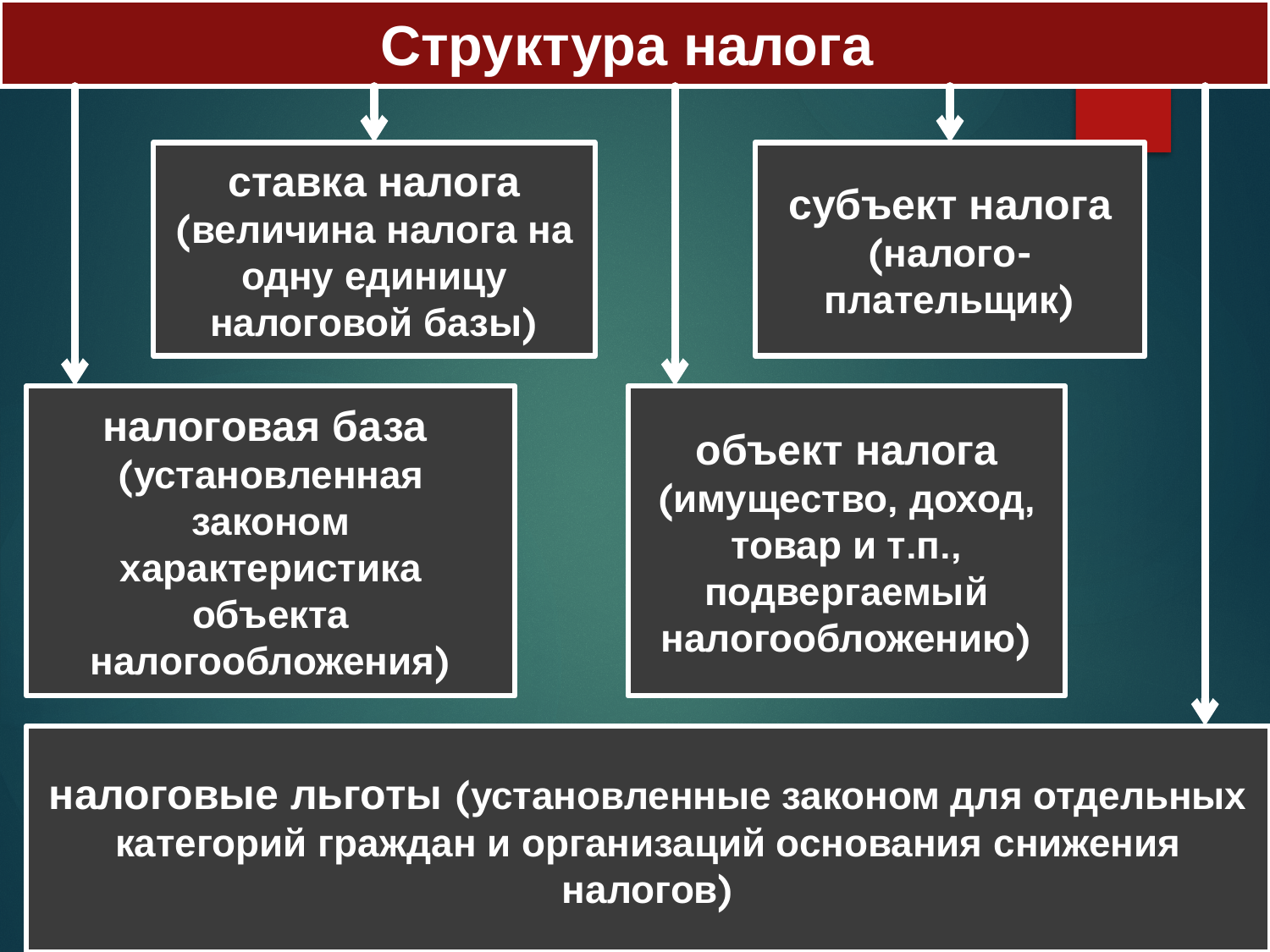

Структура налога
ставка налога
(величина налога на одну единицу налоговой базы)
субъект налога
(налого-плательщик)
налоговая база
(установленная законом характеристика объекта налогообложения)
объект налога
(имущество, доход, товар и т.п., подвергаемый налогообложению)
налоговые льготы (установленные законом для отдельных категорий граждан и организаций основания снижения налогов)